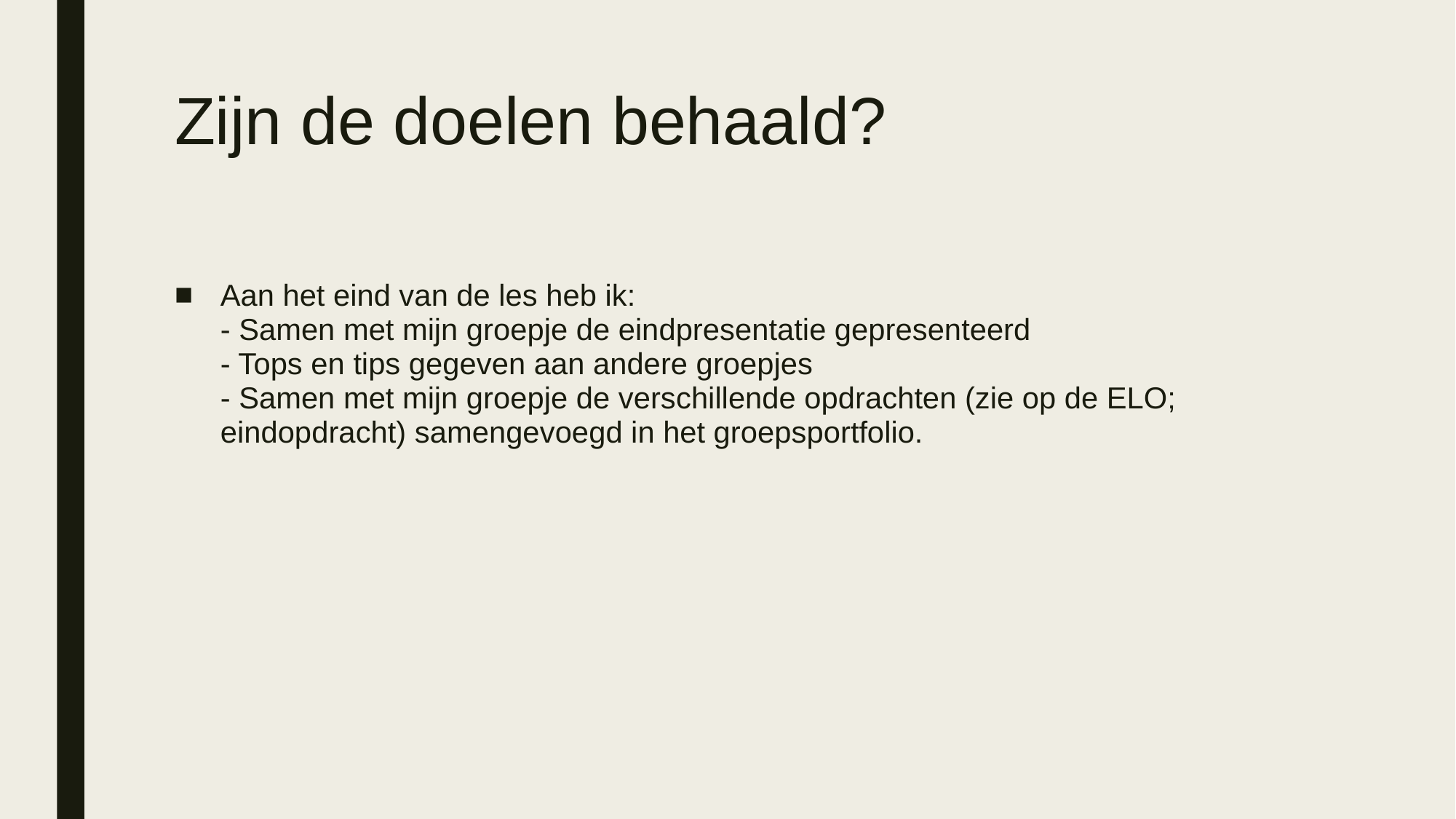

# Zijn de doelen behaald?
Aan het eind van de les heb ik:
- Samen met mijn groepje de eindpresentatie gepresenteerd
- Tops en tips gegeven aan andere groepjes
- Samen met mijn groepje de verschillende opdrachten (zie op de ELO; eindopdracht) samengevoegd in het groepsportfolio.